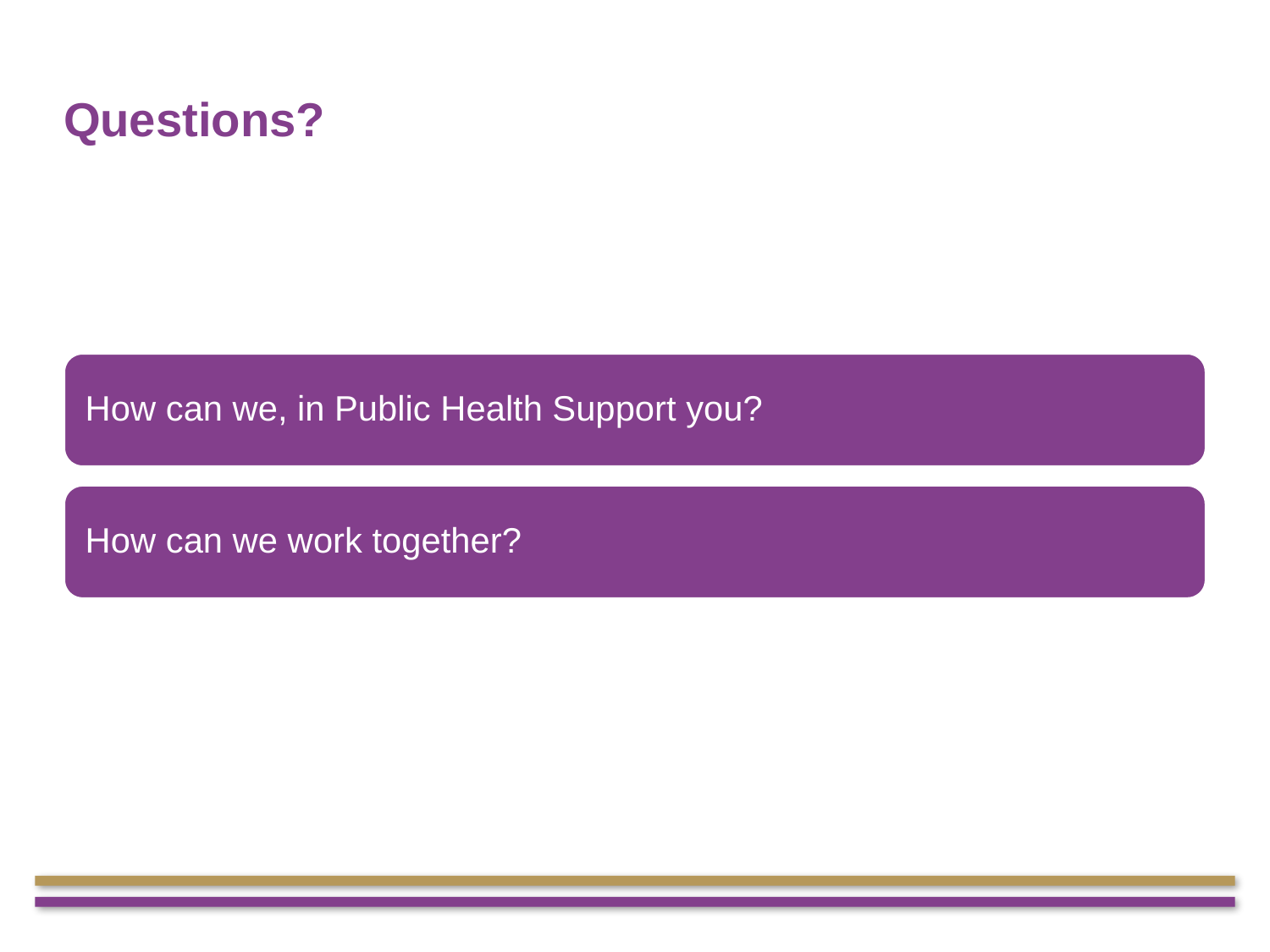

# Questions?
How can we, in Public Health Support you?
How can we work together?